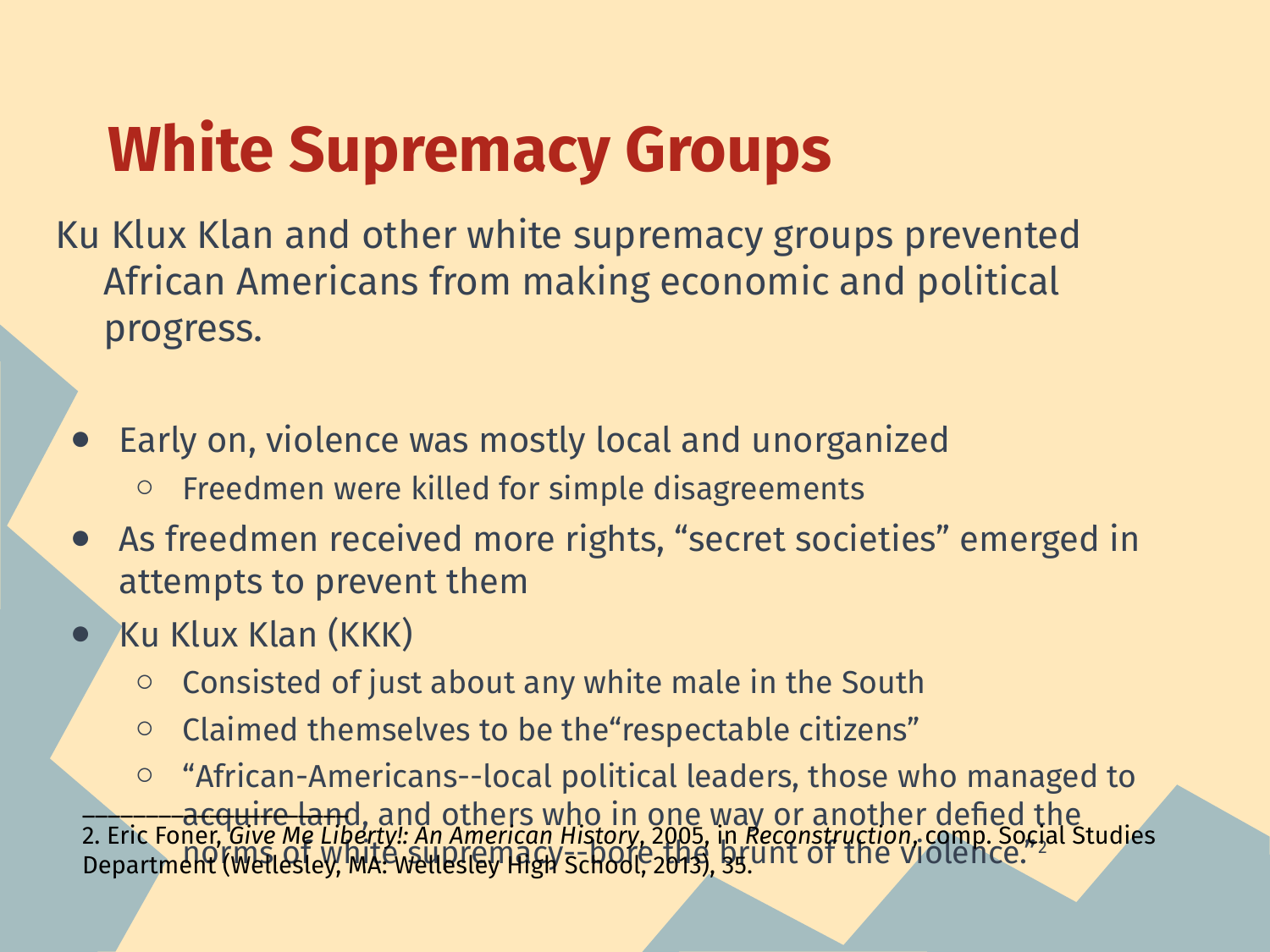

# White Supremacy Groups
Ku Klux Klan and other white supremacy groups prevented African Americans from making economic and political progress.

Early on, violence was mostly local and unorganized
Freedmen were killed for simple disagreements
As freedmen received more rights, “secret societies” emerged in attempts to prevent them
Ku Klux Klan (KKK)
Consisted of just about any white male in the South
Claimed themselves to be the“respectable citizens”
“African-Americans--local political leaders, those who managed to acquire land, and others who in one way or another defied the norms of white supremacy--bore the brunt of the violence.”2

_____________________
2. Eric Foner, Give Me Liberty!: An American History, 2005, in Reconstruction, comp. Social Studies Department (Wellesley, MA: Wellesley High School, 2013), 35.